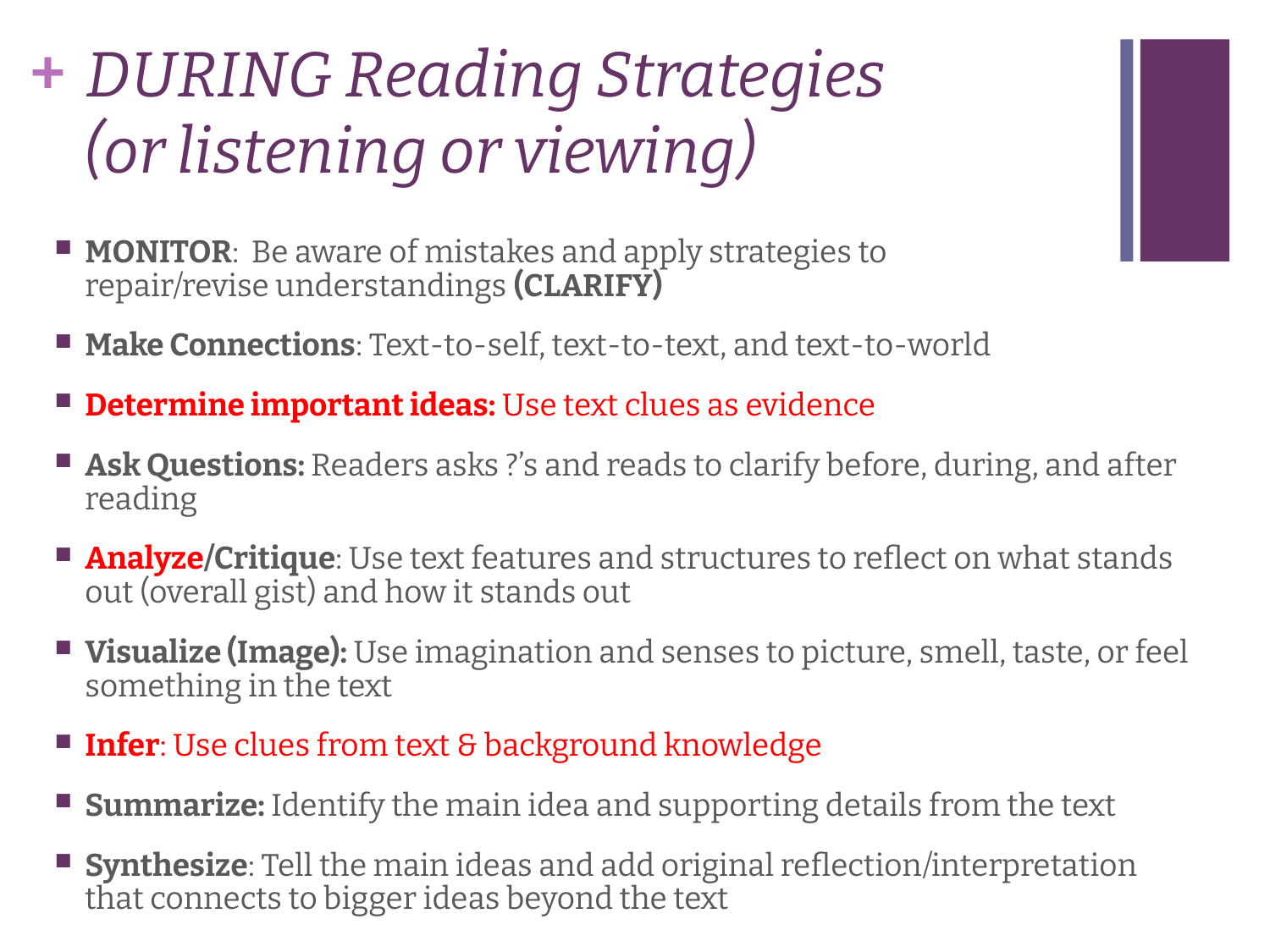

# DURING Reading Strategies (or listening or viewing)
MONITOR:  Be aware of mistakes and apply strategies to
repair/revise understandings (CLARIFY)
Make Connections: Text-to-self, text-to-text, and text-to-world
Determine important ideas: Use text clues as evidence
Ask Questions: Readers asks ?’s and reads to clarify before, during, and after reading
Analyze/Critique: Use text features and structures to reflect on what stands out (overall gist) and how it stands out
Visualize (Image): Use imagination and senses to picture, smell, taste, or feel something in the text
Infer: Use clues from text & background knowledge
Summarize: Identify the main idea and supporting details from the text
Synthesize: Tell the main ideas and add original reflection/interpretation that connects to bigger ideas beyond the text